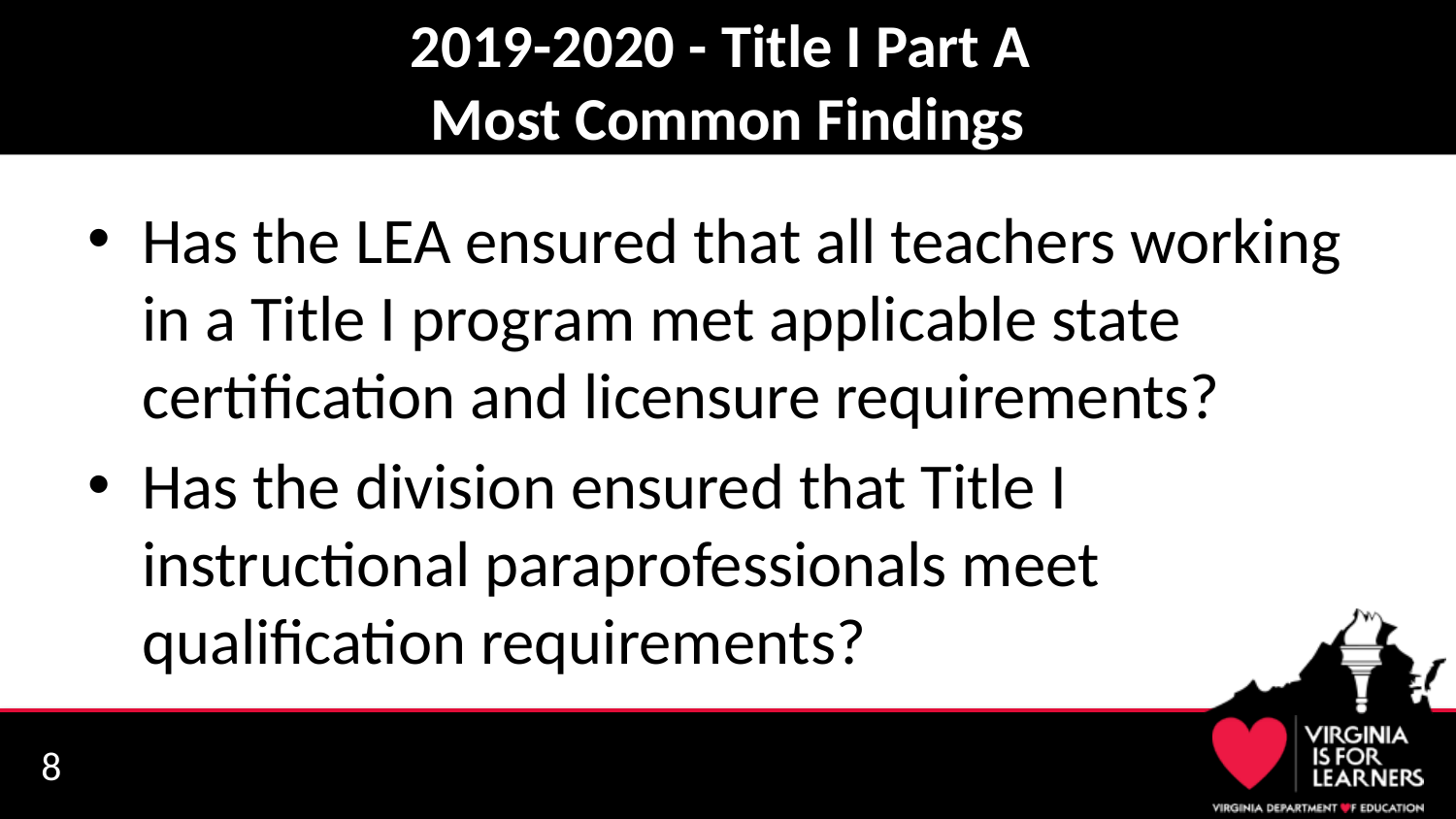

# 2019-2020 - Title I Part A Most Common Findings
Has the LEA ensured that all teachers working in a Title I program met applicable state certification and licensure requirements?
Has the division ensured that Title I instructional paraprofessionals meet qualification requirements?